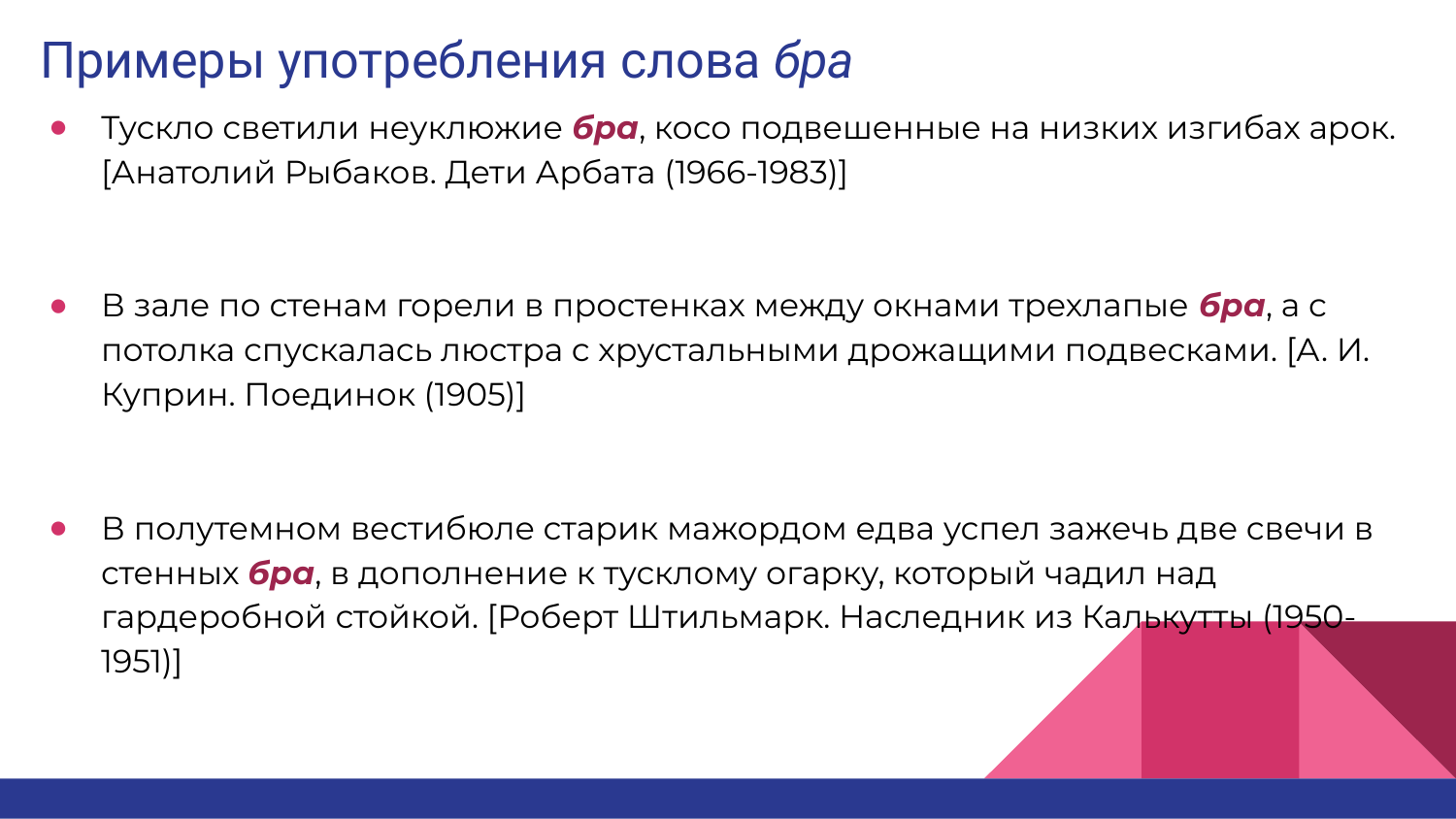

# Примеры употребления слова бра
Тускло светили неуклюжие бра, косо подвешенные на низких изгибах арок. [Анатолий Рыбаков. Дети Арбата (1966-1983)]

В зале по стенам горели в простенках между окнами трехлапые бра, а с потолка спускалась люстра с хрустальными дрожащими подвесками. [А. И. Куприн. Поединок (1905)]

В полутемном вестибюле старик мажордом едва успел зажечь две свечи в стенных бра, в дополнение к тусклому огарку, который чадил над гардеробной стойкой. [Роберт Штильмарк. Наследник из Калькутты (1950-1951)]